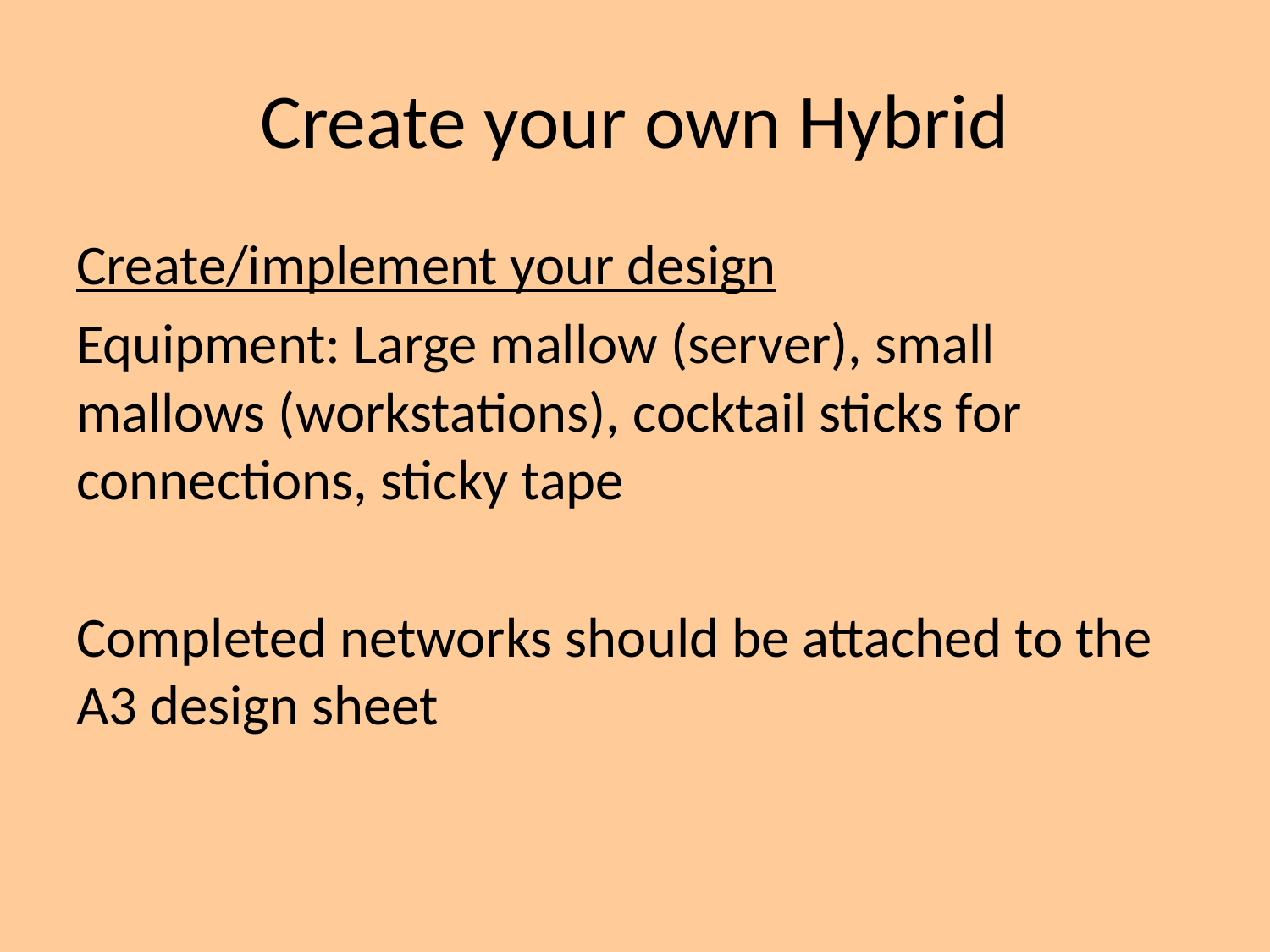

# Create your own Hybrid
Create/implement your design
Equipment: Large mallow (server), small mallows (workstations), cocktail sticks for connections, sticky tape

Completed networks should be attached to the A3 design sheet